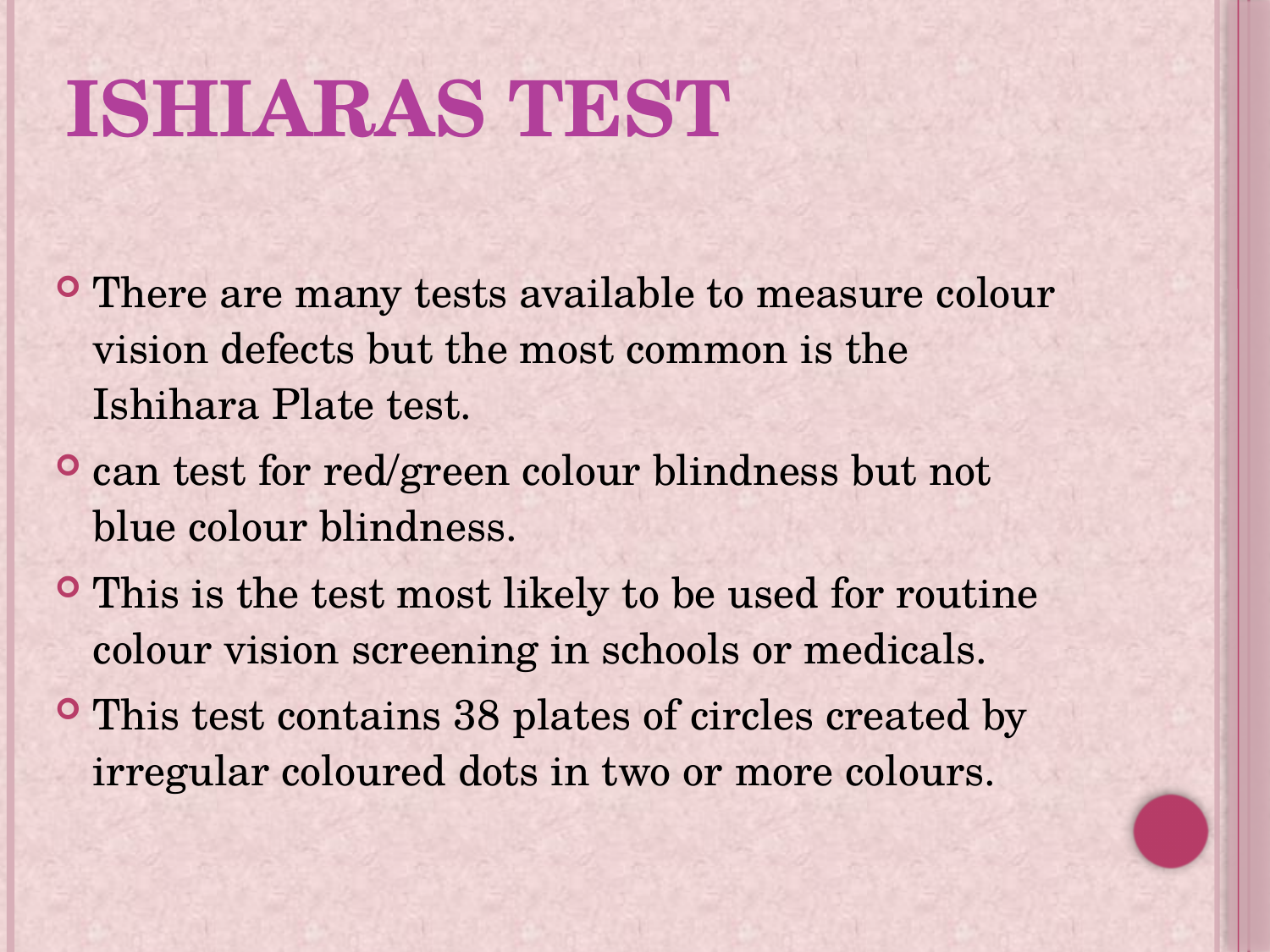

# Ishiaras test
There are many tests available to measure colour vision defects but the most common is the Ishihara Plate test.
can test for red/green colour blindness but not blue colour blindness.
This is the test most likely to be used for routine colour vision screening in schools or medicals.
This test contains 38 plates of circles created by irregular coloured dots in two or more colours.